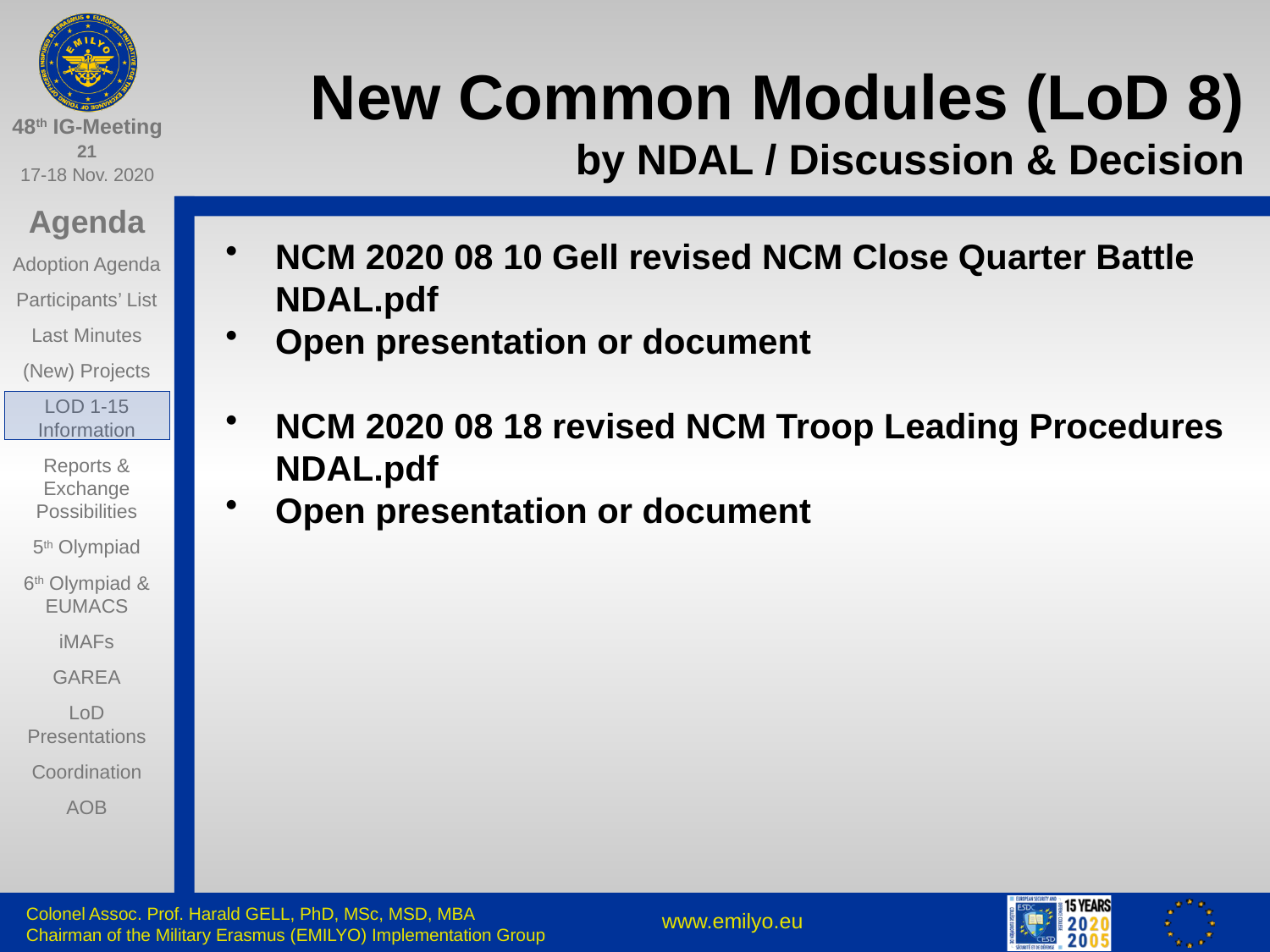

# New Common Modules (LoD 8) by NDAL / Discussion & Decision
NCM 2020 08 10 Gell revised NCM Close Quarter Battle NDAL.pdf
Open presentation or document
NCM 2020 08 18 revised NCM Troop Leading Procedures NDAL.pdf
Open presentation or document